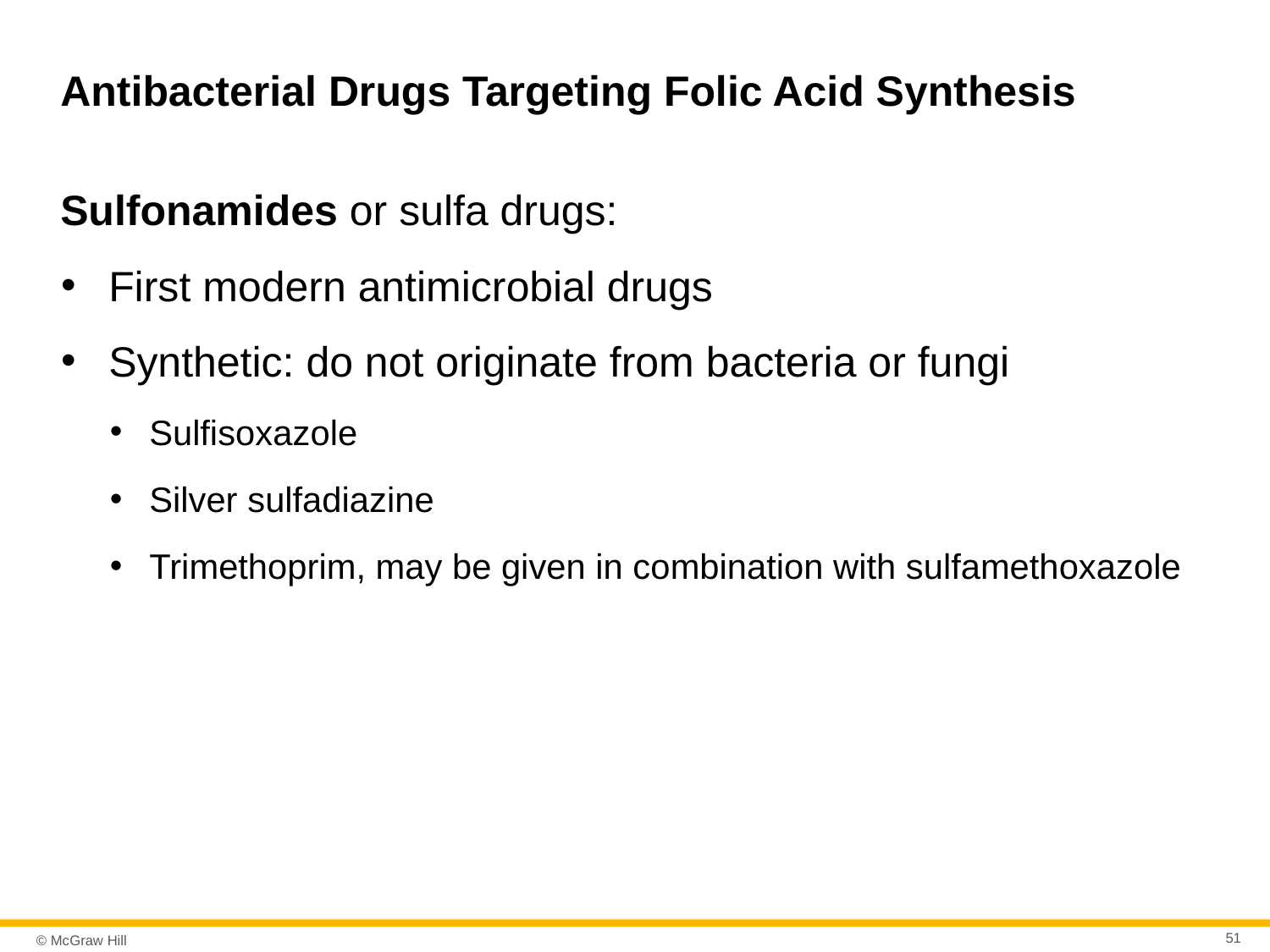

# Antibacterial Drugs Targeting Folic Acid Synthesis
Sulfonamides or sulfa drugs:
First modern antimicrobial drugs
Synthetic: do not originate from bacteria or fungi
Sulfisoxazole
Silver sulfadiazine
Trimethoprim, may be given in combination with sulfamethoxazole